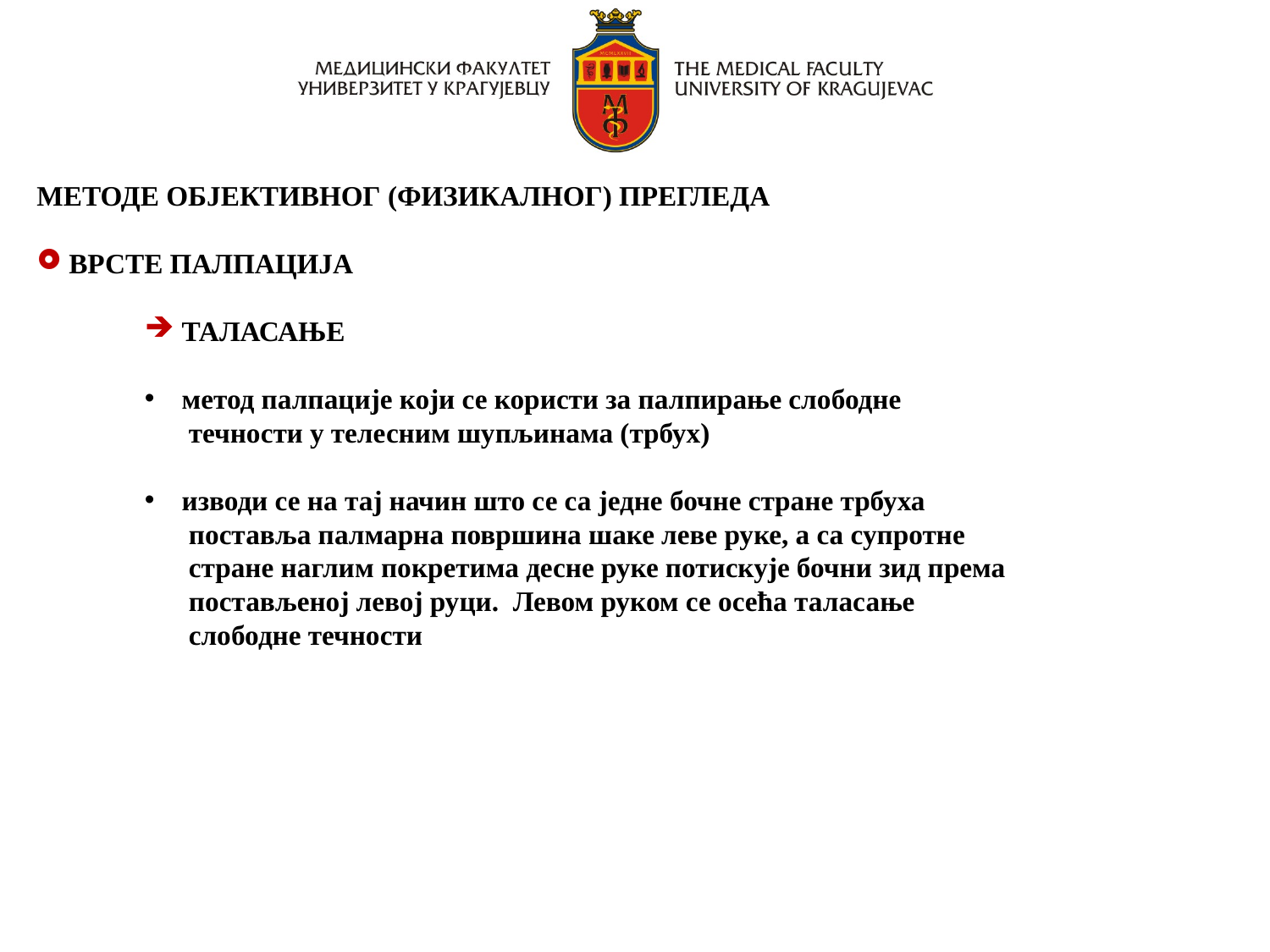

МЕТОДЕ ОБЈЕКТИВНОГ (ФИЗИКАЛНОГ) ПРЕГЛЕДА

 ВРСТЕ ПАЛПАЦИЈА

 ТАЛАСАЊЕ

 метод палпације који се користи за палпирање слободне
  течности у телесним шупљинама (трбух)

 изводи се на тај начин што се са једне бочне стране трбуха
  поставља палмарна површина шаке леве руке, а са супротне
  стране наглим покретима десне руке потискује бочни зид према
  постављеној левој руци.  Левом руком се осећа таласање
  слободне течности